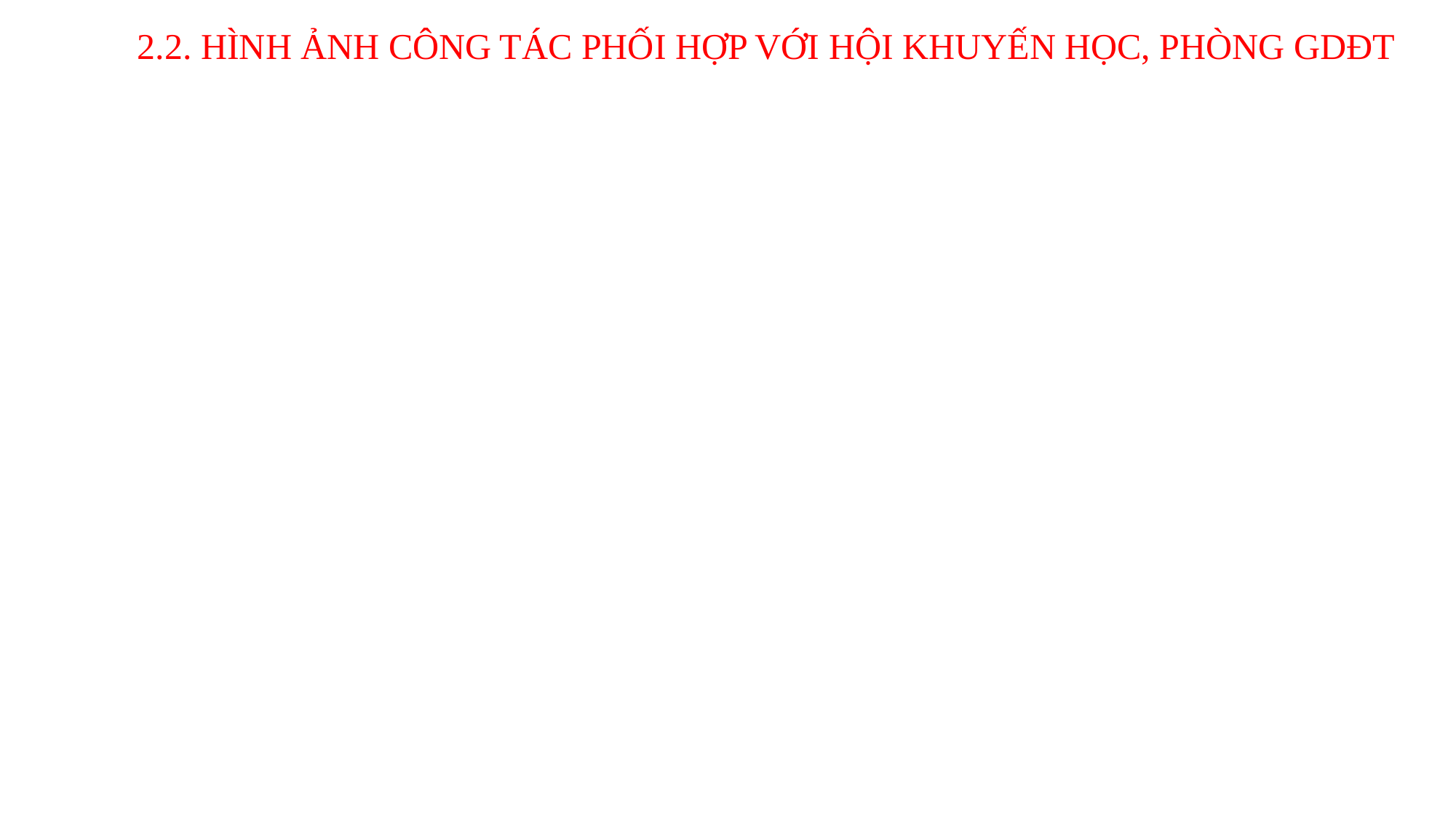

2.2. HÌNH ẢNH CÔNG TÁC PHỐI HỢP VỚI HỘI KHUYẾN HỌC, PHÒNG GDĐT